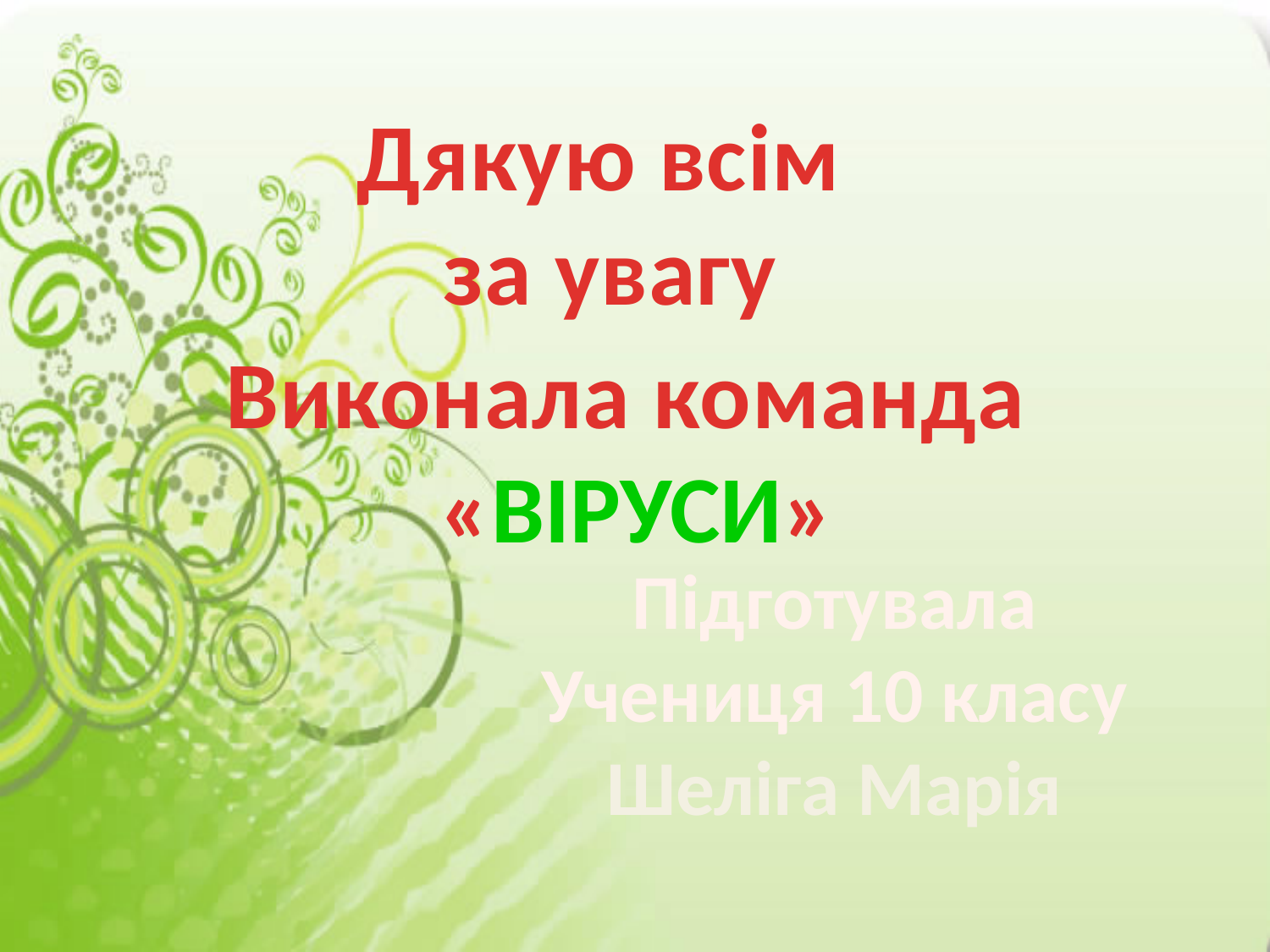

Дякую всім
за увагу
Виконала команда
«ВІРУСИ»
Підготувала
Учениця 10 класу
Шеліга Марія